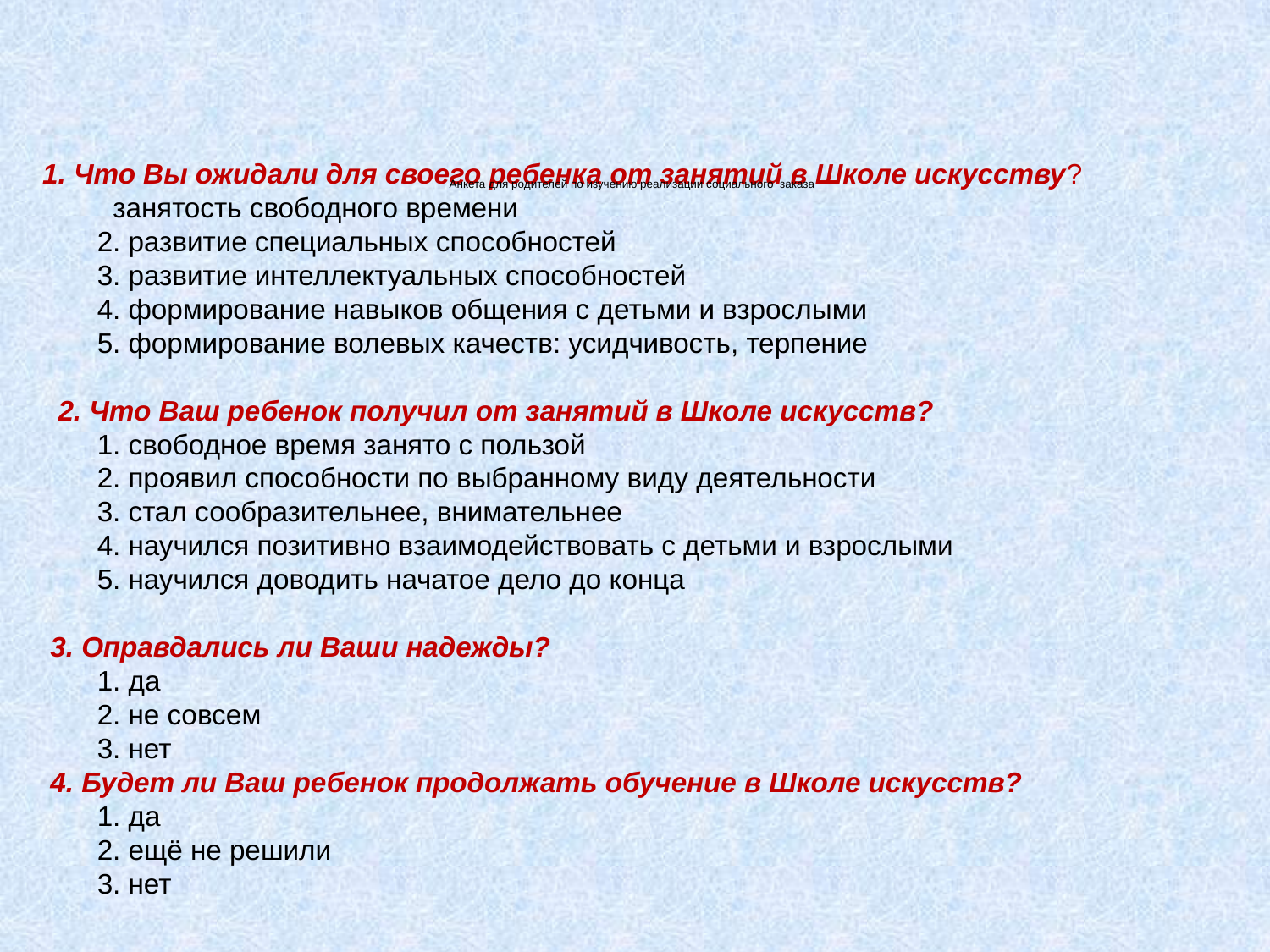

1. Что Вы ожидали для своего ребенка от занятий в Школе искусству?
         занятость свободного времени
       2. развитие специальных способностей
       3. развитие интеллектуальных способностей
       4. формирование навыков общения с детьми и взрослыми
       5. формирование волевых качеств: усидчивость, терпение

  2. Что Ваш ребенок получил от занятий в Школе искусств?
       1. свободное время занято с пользой
       2. проявил способности по выбранному виду деятельности
       3. стал сообразительнее, внимательнее
       4. научился позитивно взаимодействовать с детьми и взрослыми
       5. научился доводить начатое дело до конца

 3. Оправдались ли Ваши надежды?
       1. да
       2. не совсем
       3. нет
 4. Будет ли Ваш ребенок продолжать обучение в Школе искусств?
       1. да
       2. ещё не решили
       3. нет

# Анкета для родителей по изучению реализации социального  заказа